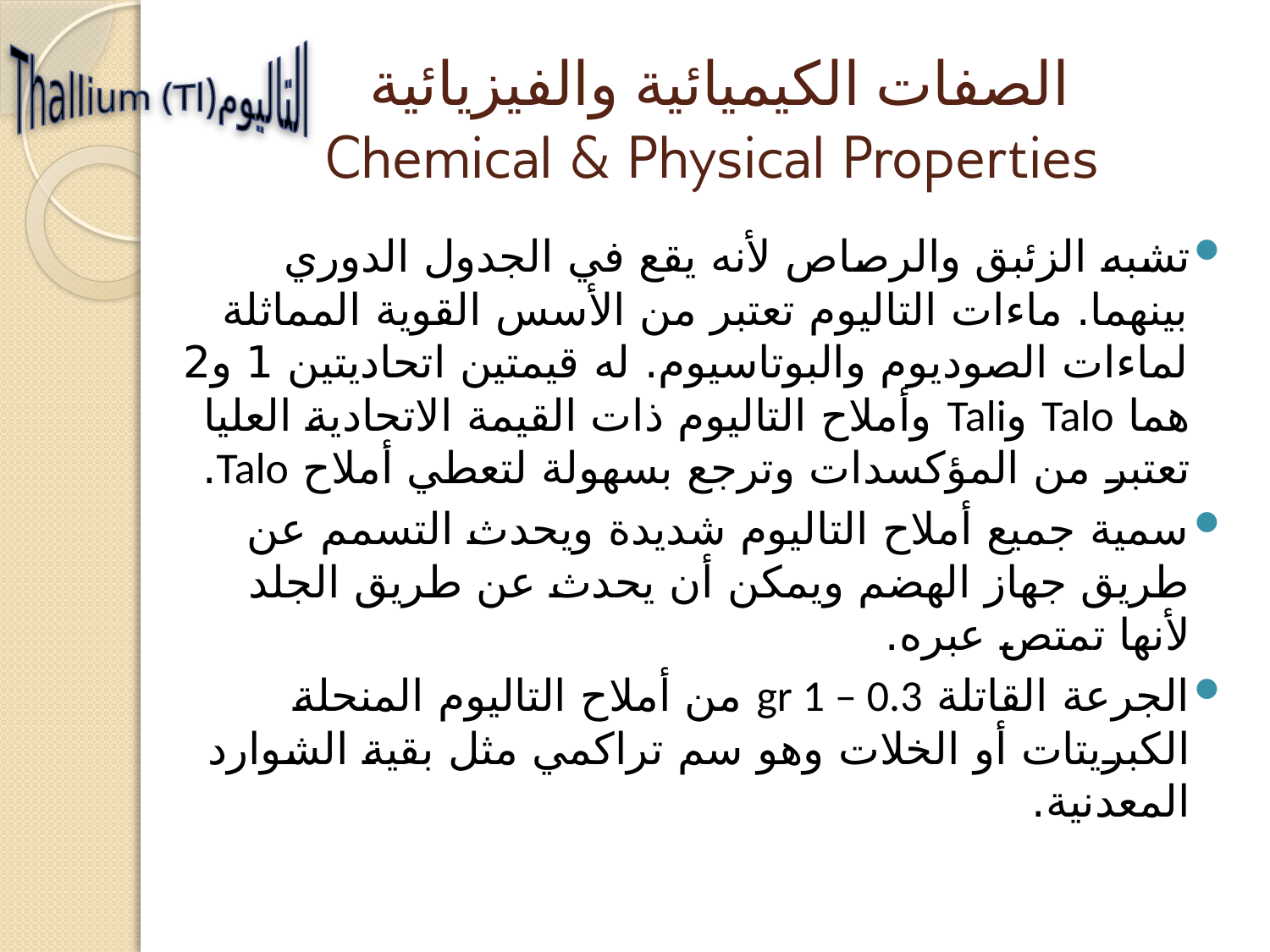

التاليوم
Thallium (Tl)
# الصفات الكيميائية والفيزيائية Chemical & Physical Properties
تشبه الزئبق والرصاص لأنه يقع في الجدول الدوري بينهما. ماءات التاليوم تعتبر من الأسس القوية المماثلة لماءات الصوديوم والبوتاسيوم. له قيمتين اتحاديتين 1 و2 هما Talo وTali وأملاح التاليوم ذات القيمة الاتحادية العليا تعتبر من المؤكسدات وترجع بسهولة لتعطي أملاح Talo.
سمية جميع أملاح التاليوم شديدة ويحدث التسمم عن طريق جهاز الهضم ويمكن أن يحدث عن طريق الجلد لأنها تمتص عبره.
الجرعة القاتلة 0.3 – 1 gr من أملاح التاليوم المنحلة الكبريتات أو الخلات وهو سم تراكمي مثل بقية الشوارد المعدنية.